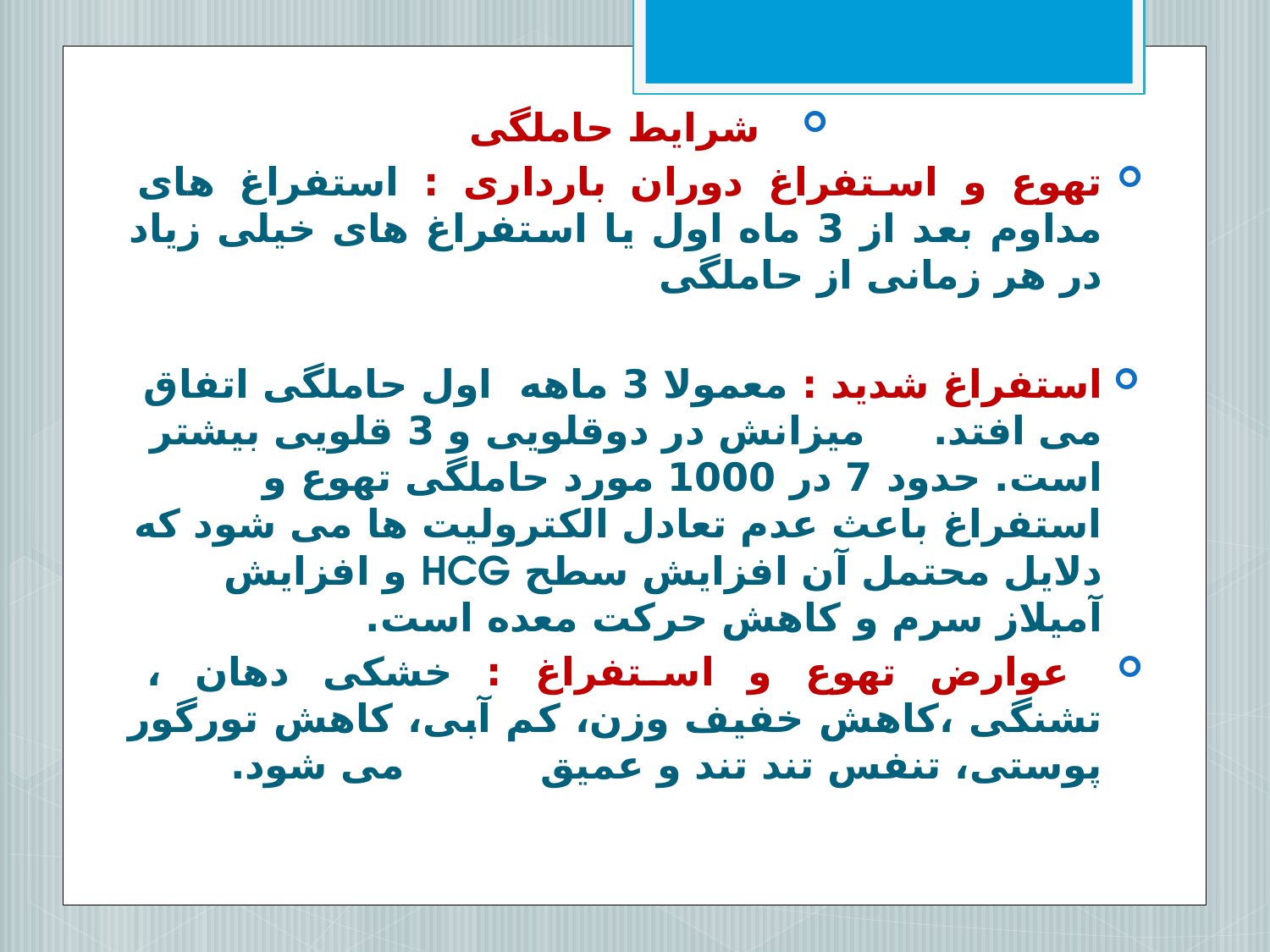

شرایط حاملگی
تهوع و استفراغ دوران بارداری : استفراغ های مداوم بعد از 3 ماه اول یا استفراغ های خیلی زیاد در هر زمانی از حاملگی

استفراغ شدید : معمولا 3 ماهه  اول حاملگی اتفاق می افتد.     میزانش در دوقلویی و 3 قلویی بیشتر است. حدود 7 در 1000 مورد حاملگی تهوع و استفراغ باعث عدم تعادل الکترولیت ها می شود که دلایل محتمل آن افزایش سطح HCG و افزایش آمیلاز سرم و کاهش حرکت معده است.
 عوارض تهوع و استفراغ : خشکی دهان ، تشنگی ،کاهش خفیف وزن، کم آبی، کاهش تورگور پوستی، تنفس تند تند و عمیق          می شود.